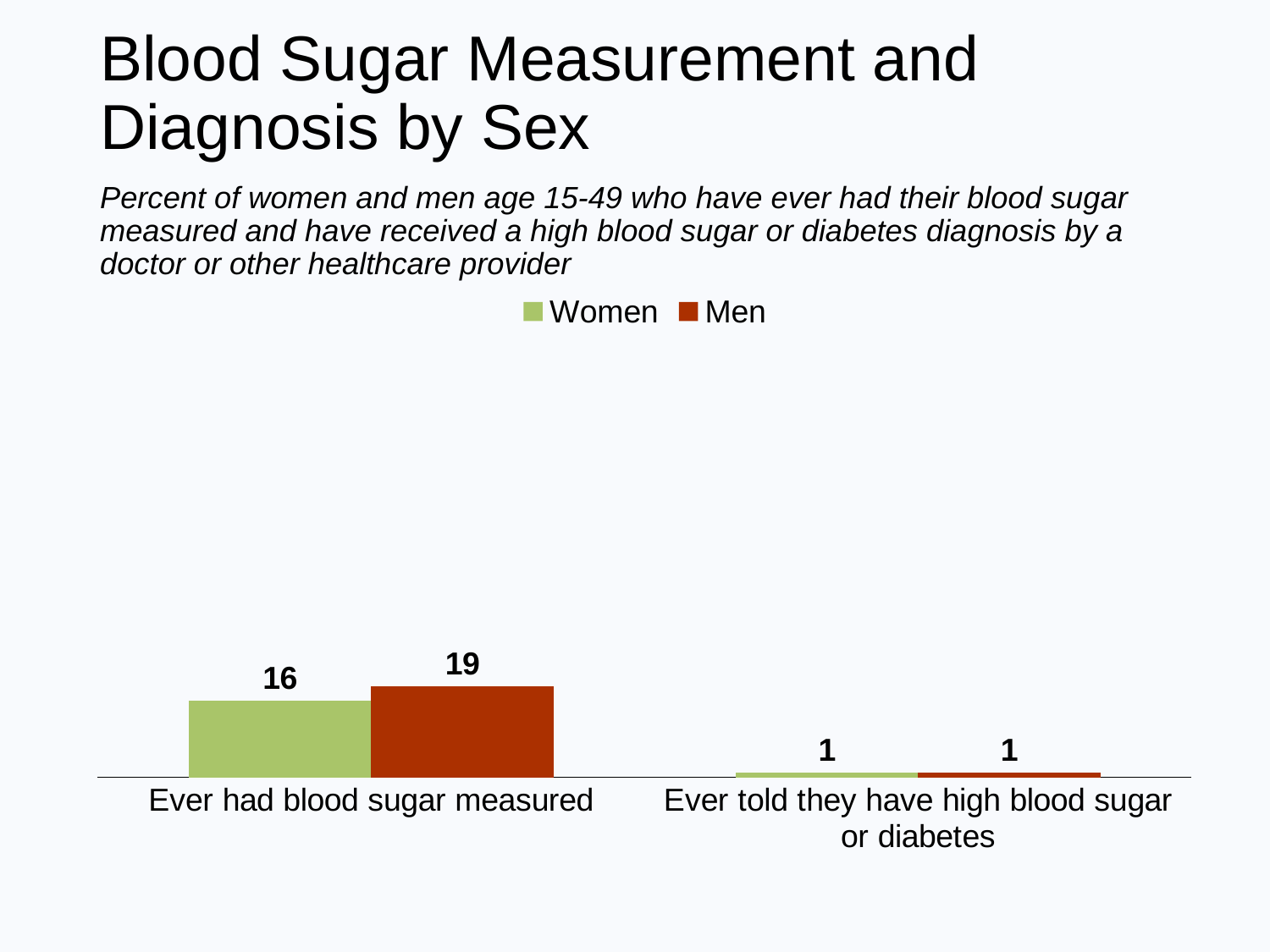

# Blood Sugar Measurement and Diagnosis by Sex
Percent of women and men age 15-49 who have ever had their blood sugar measured and have received a high blood sugar or diabetes diagnosis by a doctor or other healthcare provider

### Chart

| Category | Women | Men |
|---|---|---|
| Ever had blood sugar measured | 16.0 | 19.0 |
| Ever told they have high blood sugar or diabetes | 1.0 | 1.0 |